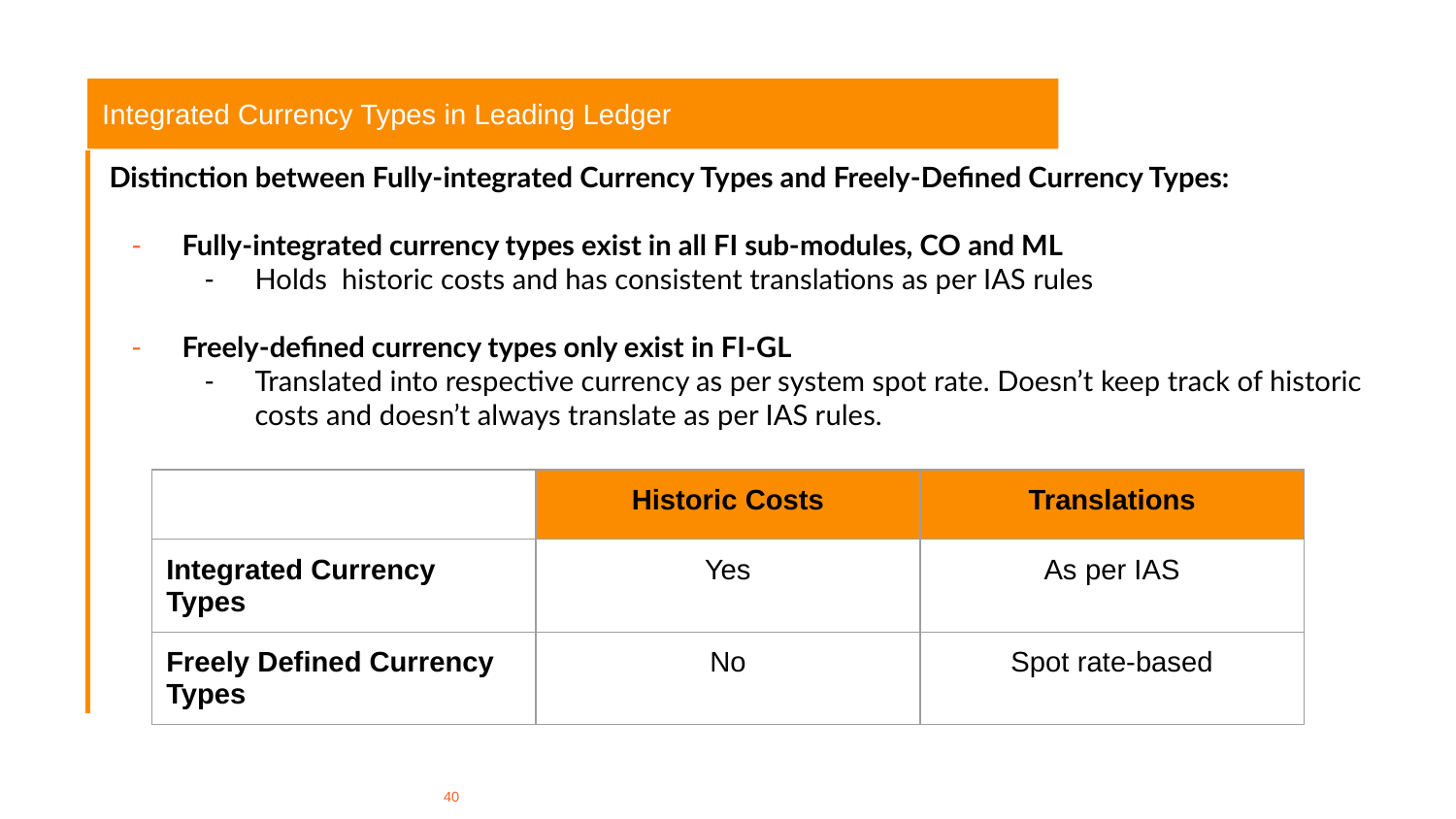

Integrated Currency Types in Leading Ledger
# Distinction between Fully-integrated Currency Types and Freely-Defined Currency Types:

Fully-integrated currency types exist in all FI sub-modules, CO and ML
Holds  historic costs and has consistent translations as per IAS rules

Freely-defined currency types only exist in FI-GL
Translated into respective currency as per system spot rate. Doesn’t keep track of historic costs and doesn’t always translate as per IAS rules.

|  | Historic Costs | Translations |
| --- | --- | --- |
| Integrated Currency Types | Yes | As per IAS |
| Freely Defined Currency Types | No | Spot rate-based |
40